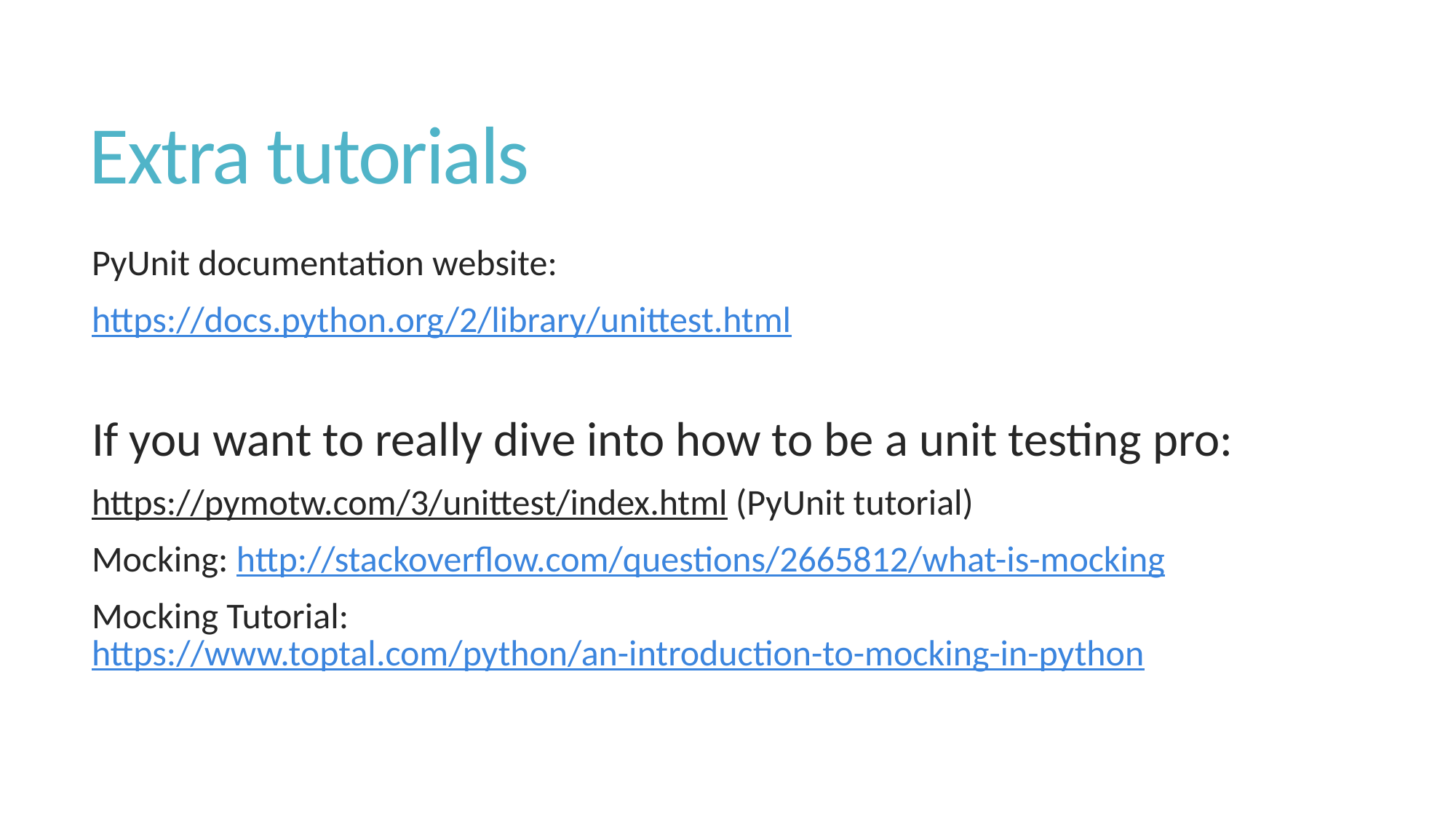

# Extra tutorials
PyUnit documentation website:
https://docs.python.org/2/library/unittest.html

If you want to really dive into how to be a unit testing pro:
https://pymotw.com/3/unittest/index.html (PyUnit tutorial)
Mocking: http://stackoverflow.com/questions/2665812/what-is-mocking
Mocking Tutorial: https://www.toptal.com/python/an-introduction-to-mocking-in-python